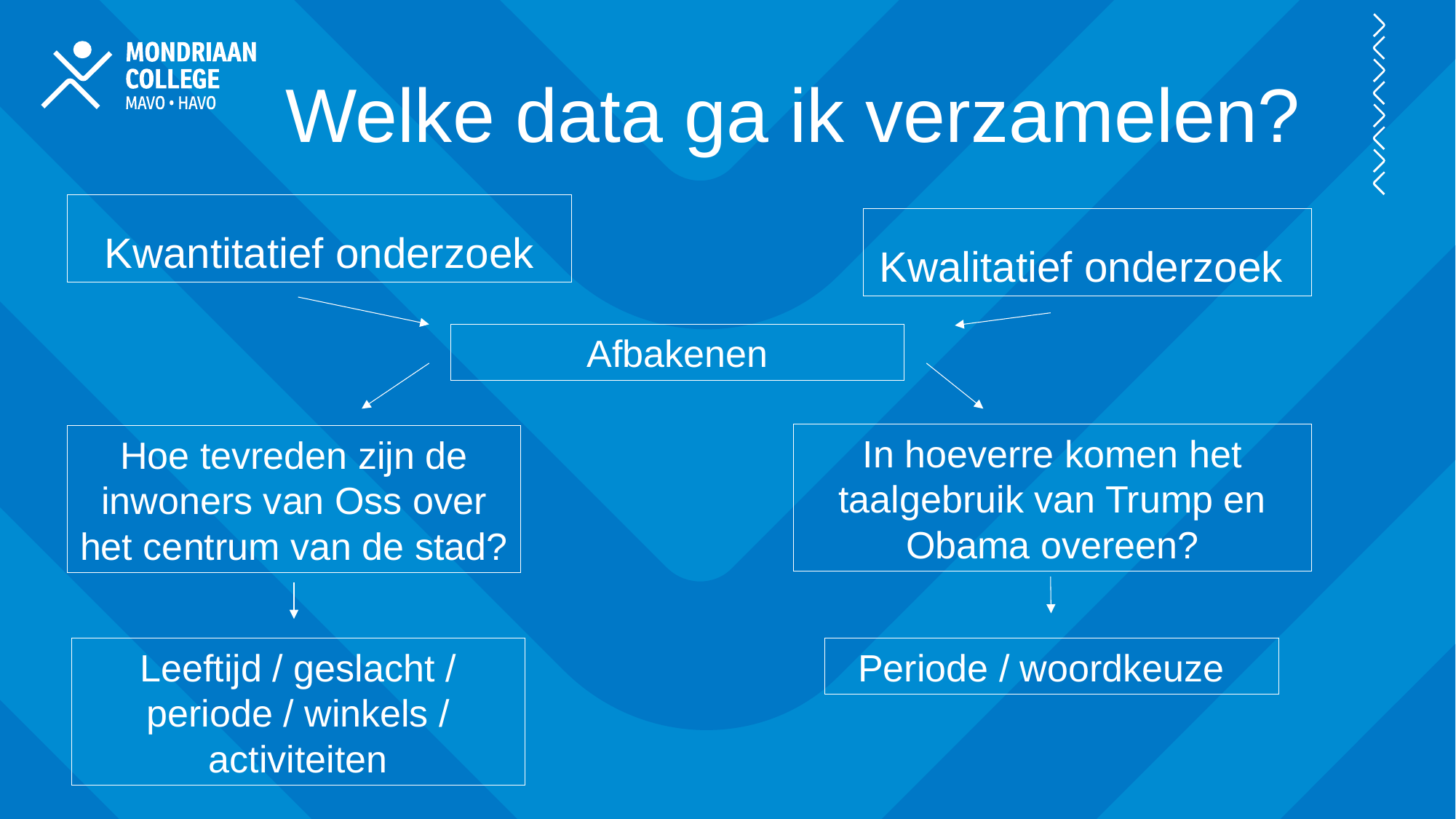

Welke data ga ik verzamelen?
Kwantitatief onderzoek
Kwalitatief onderzoek
Afbakenen
In hoeverre komen het taalgebruik van Trump en Obama overeen?
Hoe tevreden zijn de inwoners van Oss over het centrum van de stad?
Leeftijd / geslacht / periode / winkels / activiteiten
Periode / woordkeuze